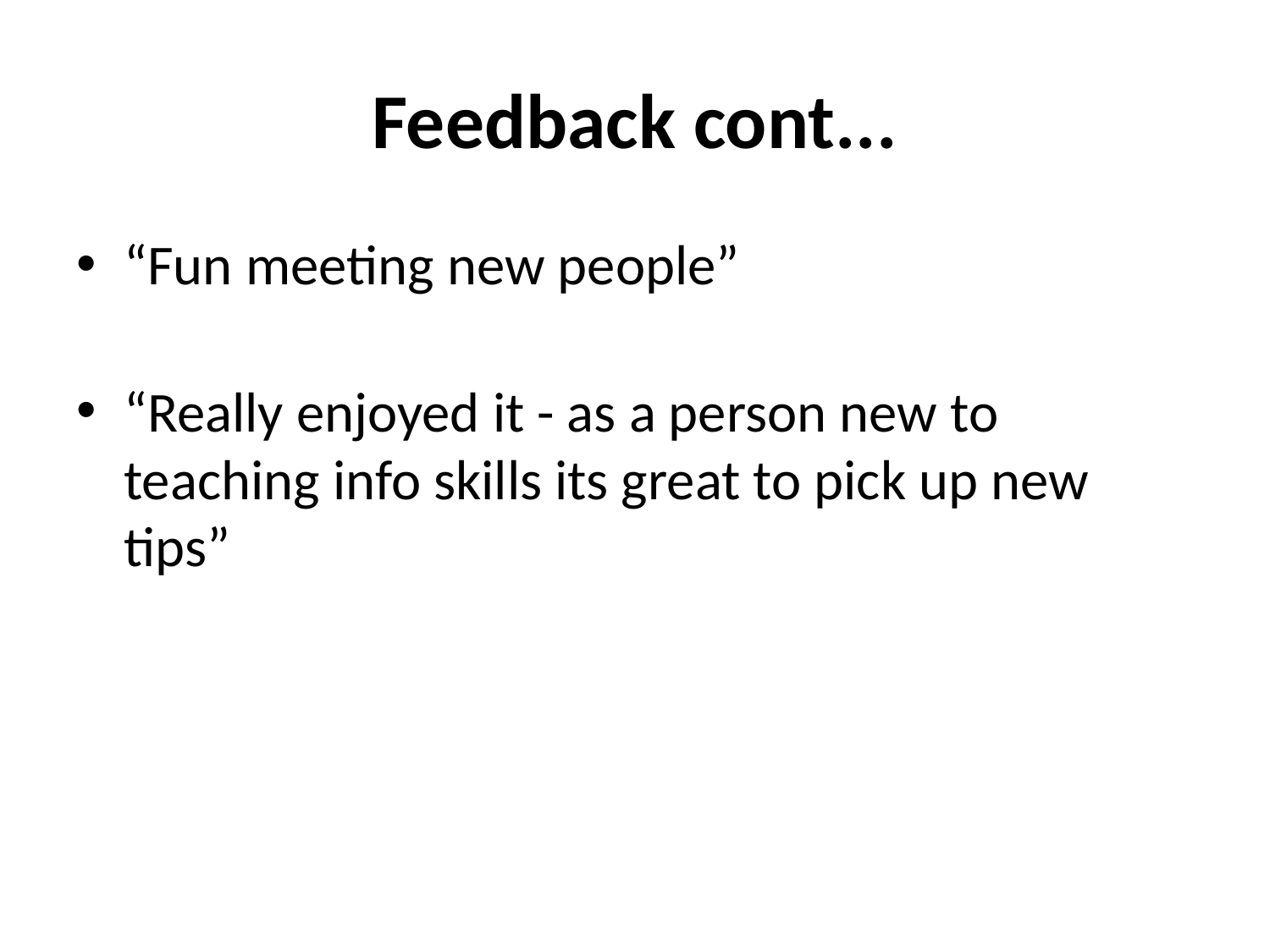

# Feedback cont...
“Fun meeting new people”
“Really enjoyed it - as a person new to teaching info skills its great to pick up new tips”